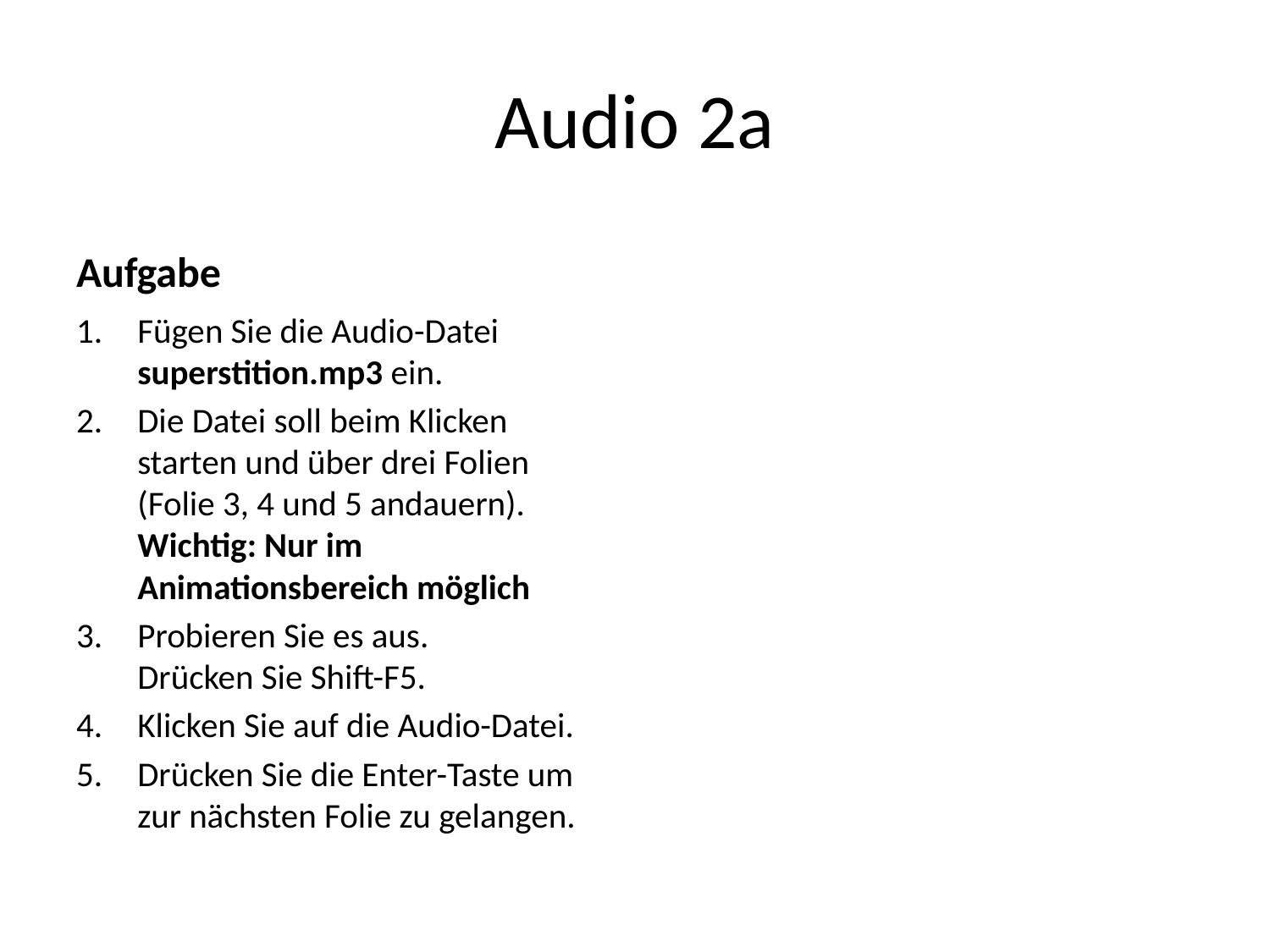

# Audio 2a
Aufgabe
Fügen Sie die Audio-Datei superstition.mp3 ein.
Die Datei soll beim Klicken starten und über drei Folien (Folie 3, 4 und 5 andauern).
Wichtig: Nur im Animationsbereich möglich
Probieren Sie es aus.
Drücken Sie Shift-F5.
Klicken Sie auf die Audio-Datei.
Drücken Sie die Enter-Taste um zur nächsten Folie zu gelangen.